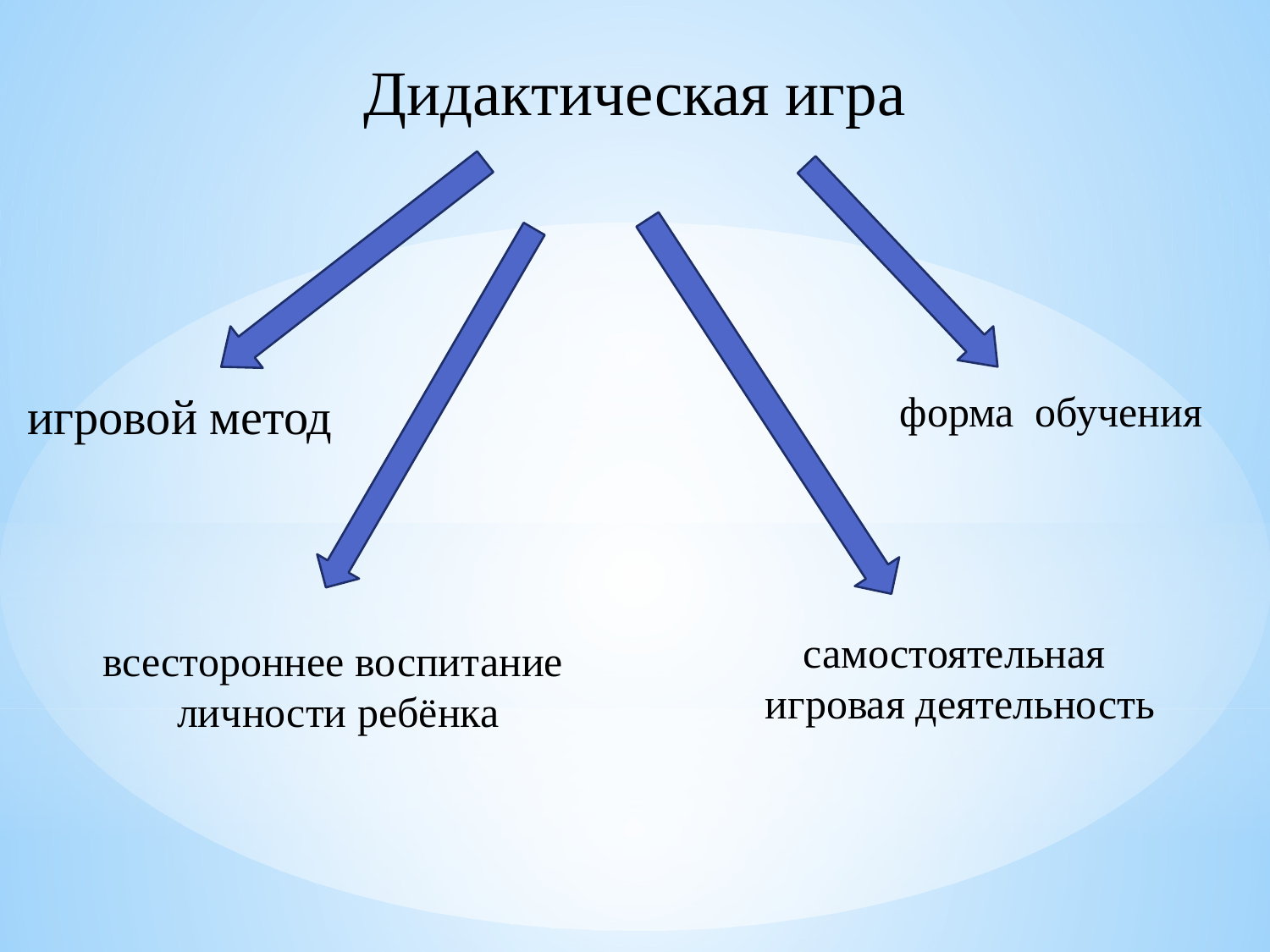

Дидактическая игра

игровой метод
форма  обучения
самостоятельная
игровая деятельность
всестороннее воспитание
личности ребёнка